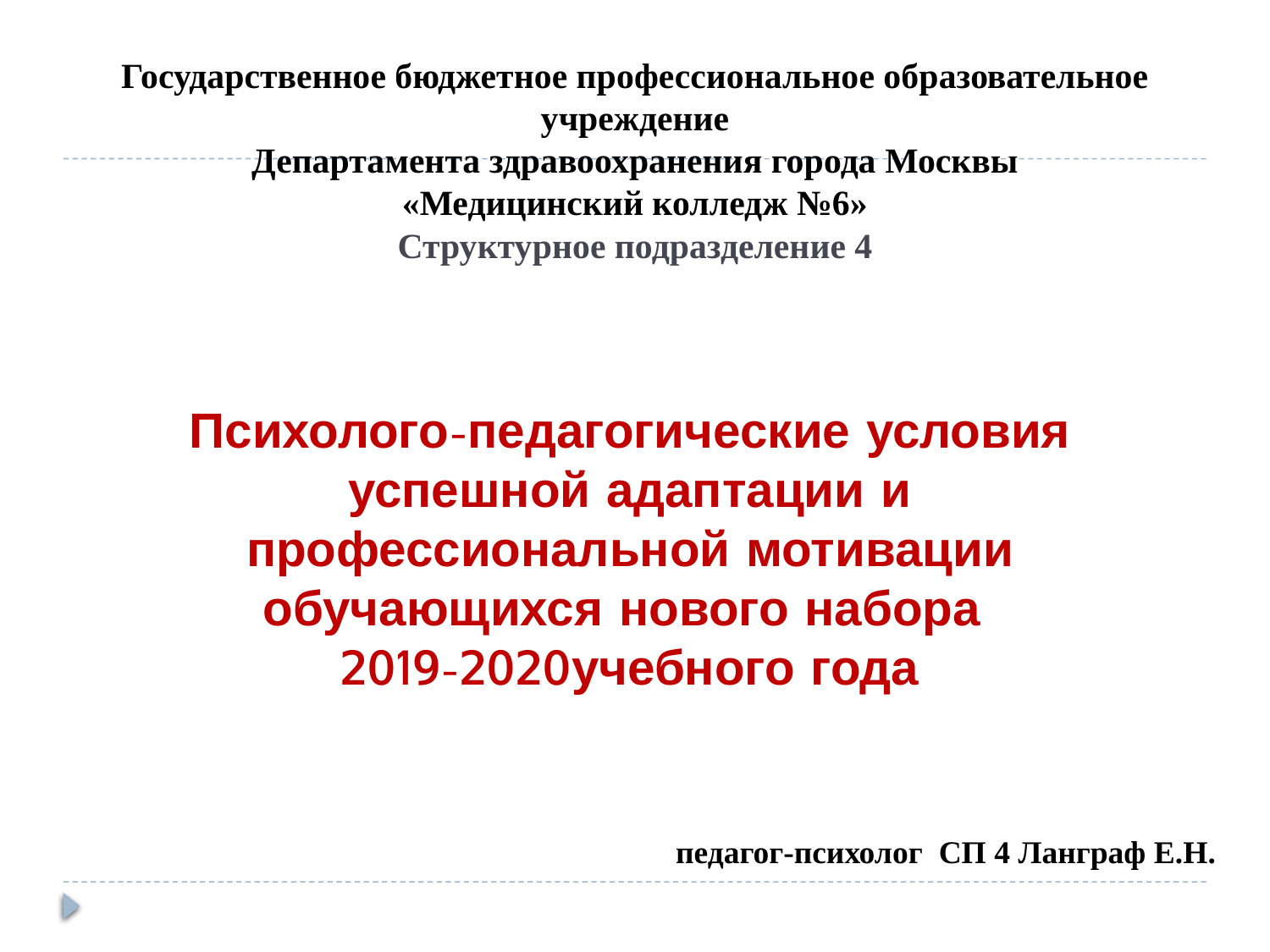

# Государственное бюджетное профессиональное образовательное учреждение Департамента здравоохранения города Москвы «Медицинский колледж №6» Структурное подразделение 4
Психолого-педагогические условия успешной адаптации и профессиональной мотивации обучающихся нового набора
2019-2020учебного года
педагог-психолог  СП 4 Ланграф Е.Н.